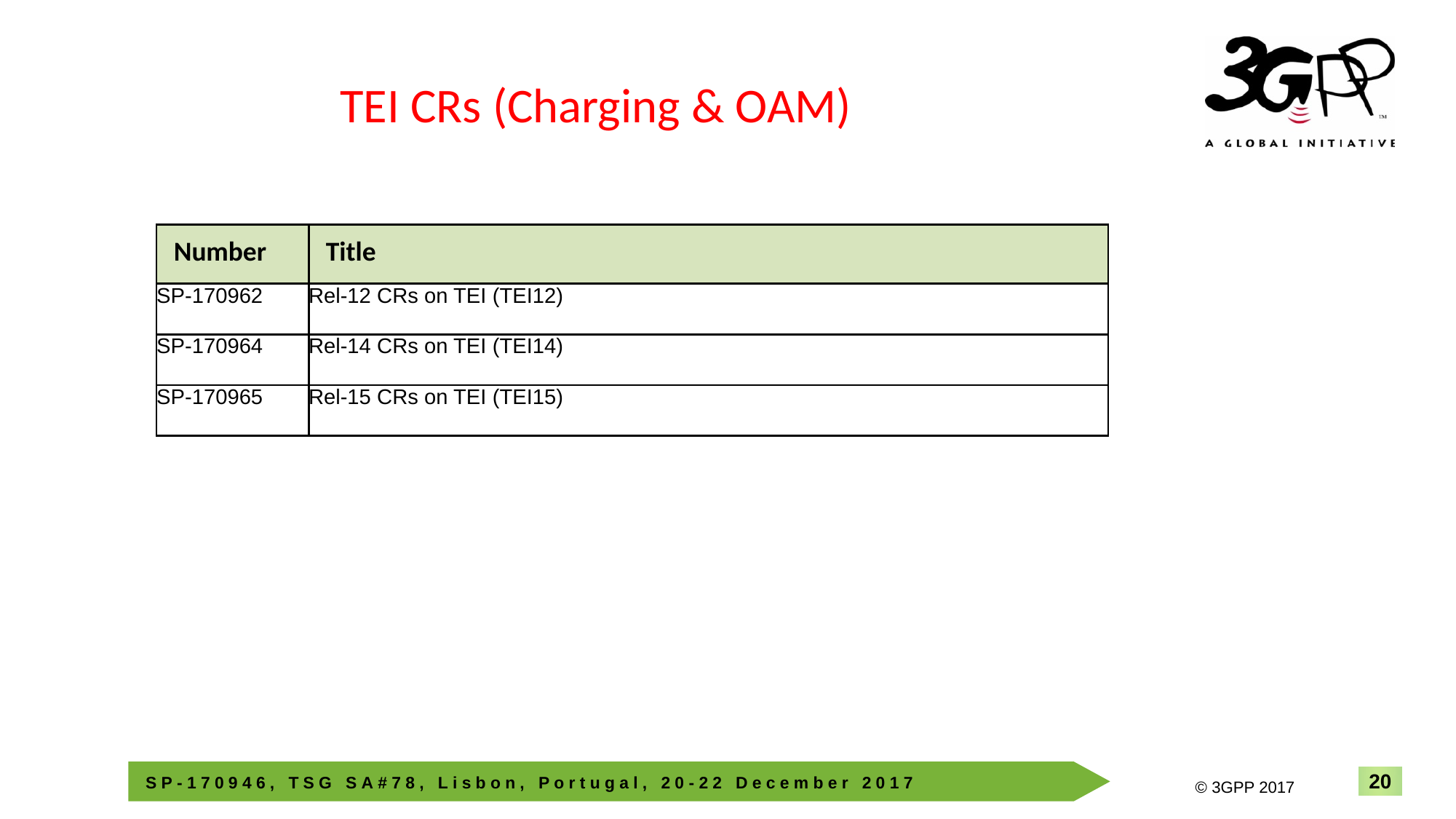

TEI CRs (Charging & OAM)
| Number | Title |
| --- | --- |
| SP-170962 | Rel-12 CRs on TEI (TEI12) |
| SP-170964 | Rel-14 CRs on TEI (TEI14) |
| SP-170965 | Rel-15 CRs on TEI (TEI15) |